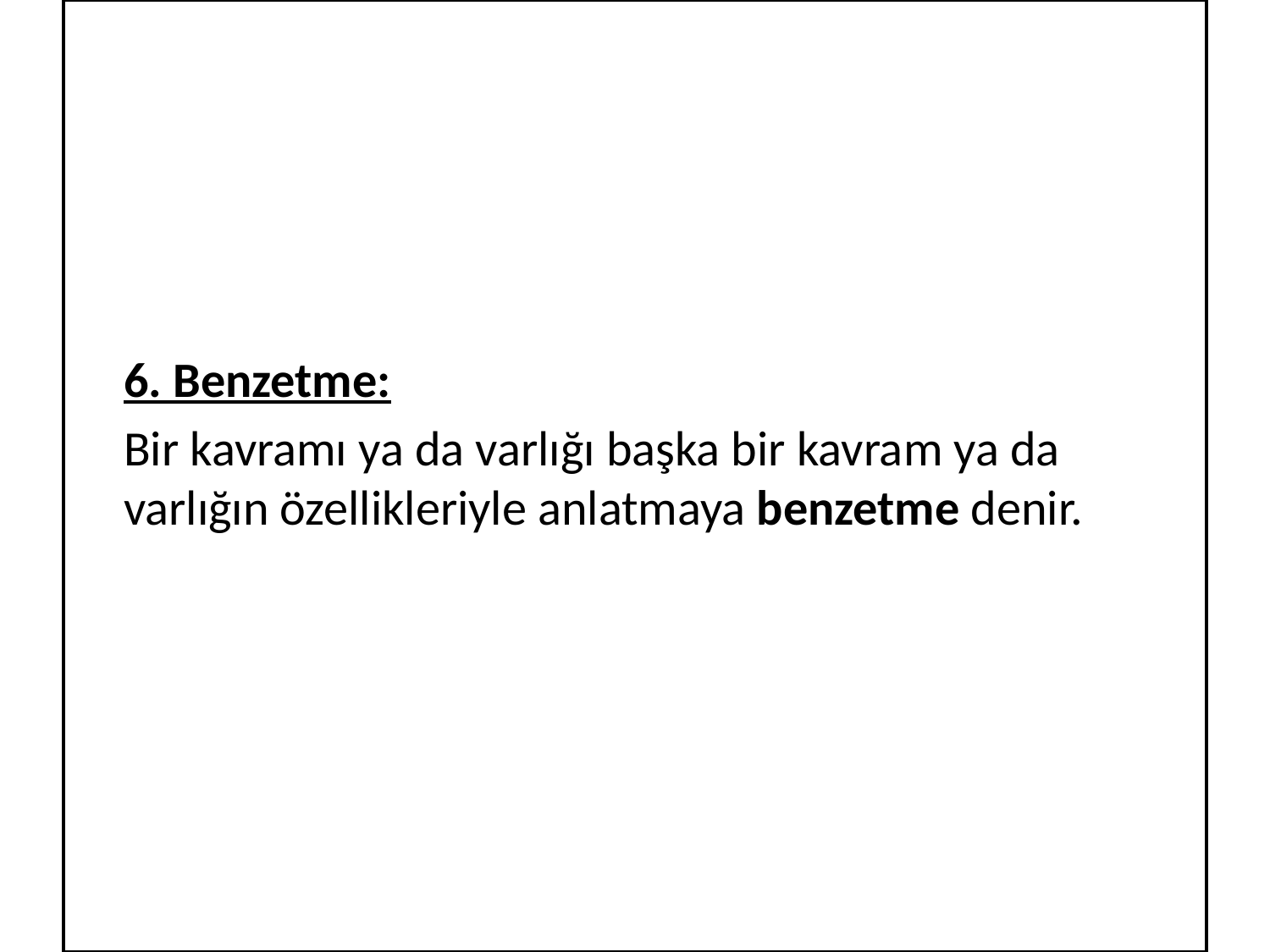

6. Benzetme:
	Bir kavramı ya da varlığı başka bir kavram ya da varlığın özellikleriyle anlatmaya benzetme denir.

#